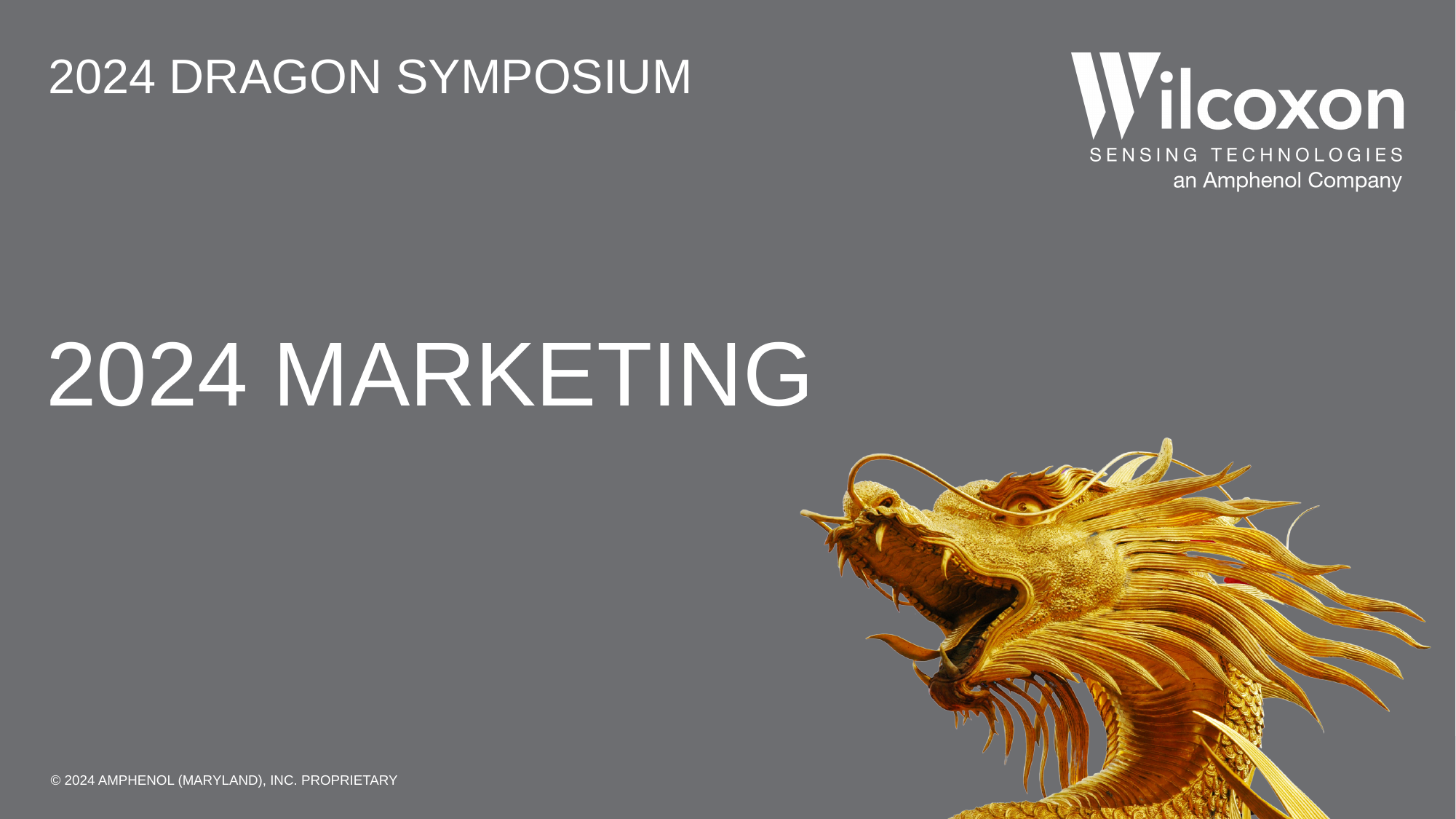

# 2024 marketing
© 2024 Amphenol (Maryland), Inc. Proprietary